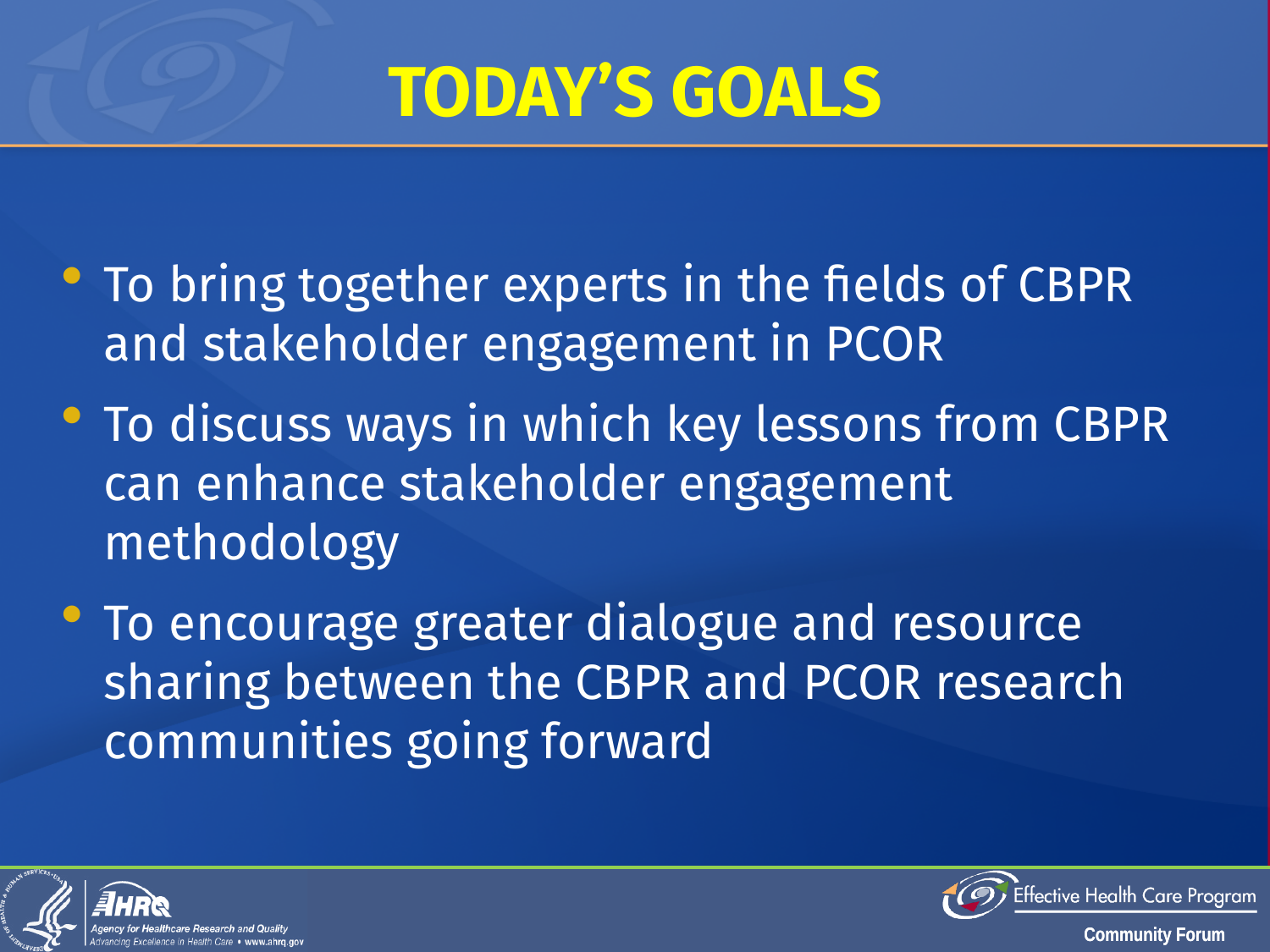

# Today’s Goals

To bring together experts in the fields of CBPR and stakeholder engagement in PCOR
To discuss ways in which key lessons from CBPR can enhance stakeholder engagement methodology
To encourage greater dialogue and resource sharing between the CBPR and PCOR research communities going forward